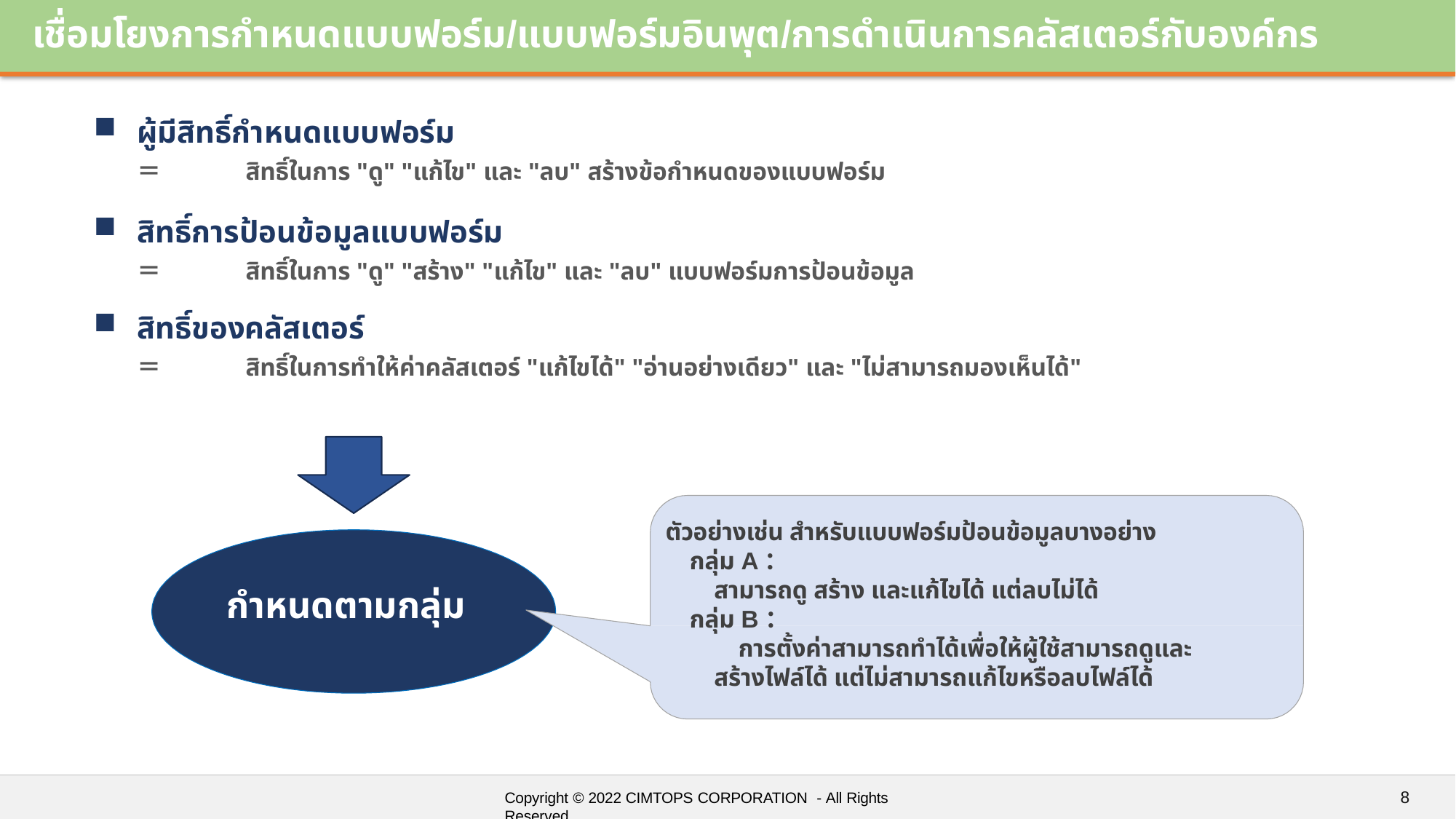

# เชื่อมโยงการกำหนดแบบฟอร์ม/แบบฟอร์มอินพุต/การดำเนินการคลัสเตอร์กับองค์กร
ผู้มีสิทธิ์กำหนดแบบฟอร์ม
＝	 สิทธิ์ในการ "ดู" "แก้ไข" และ "ลบ" สร้างข้อกำหนดของแบบฟอร์ม

สิทธิ์การป้อนข้อมูลแบบฟอร์ม
＝	 สิทธิ์ในการ "ดู" "สร้าง" "แก้ไข" และ "ลบ" แบบฟอร์มการป้อนข้อมูล

สิทธิ์ของคลัสเตอร์
＝	 สิทธิ์ในการทำให้ค่าคลัสเตอร์ "แก้ไขได้" "อ่านอย่างเดียว" และ "ไม่สามารถมองเห็นได้"

ตัวอย่างเช่น สำหรับแบบฟอร์มป้อนข้อมูลบางอย่าง
กลุ่ม A：
สามารถดู สร้าง และแก้ไขได้ แต่ลบไม่ได้
กลุ่ม B：
การตั้งค่าสามารถทำได้เพื่อให้ผู้ใช้สามารถดูและสร้างไฟล์ได้ แต่ไม่สามารถแก้ไขหรือลบไฟล์ได้

กำหนดตามกลุ่ม
8
Copyright © 2022 CIMTOPS CORPORATION - All Rights Reserved.